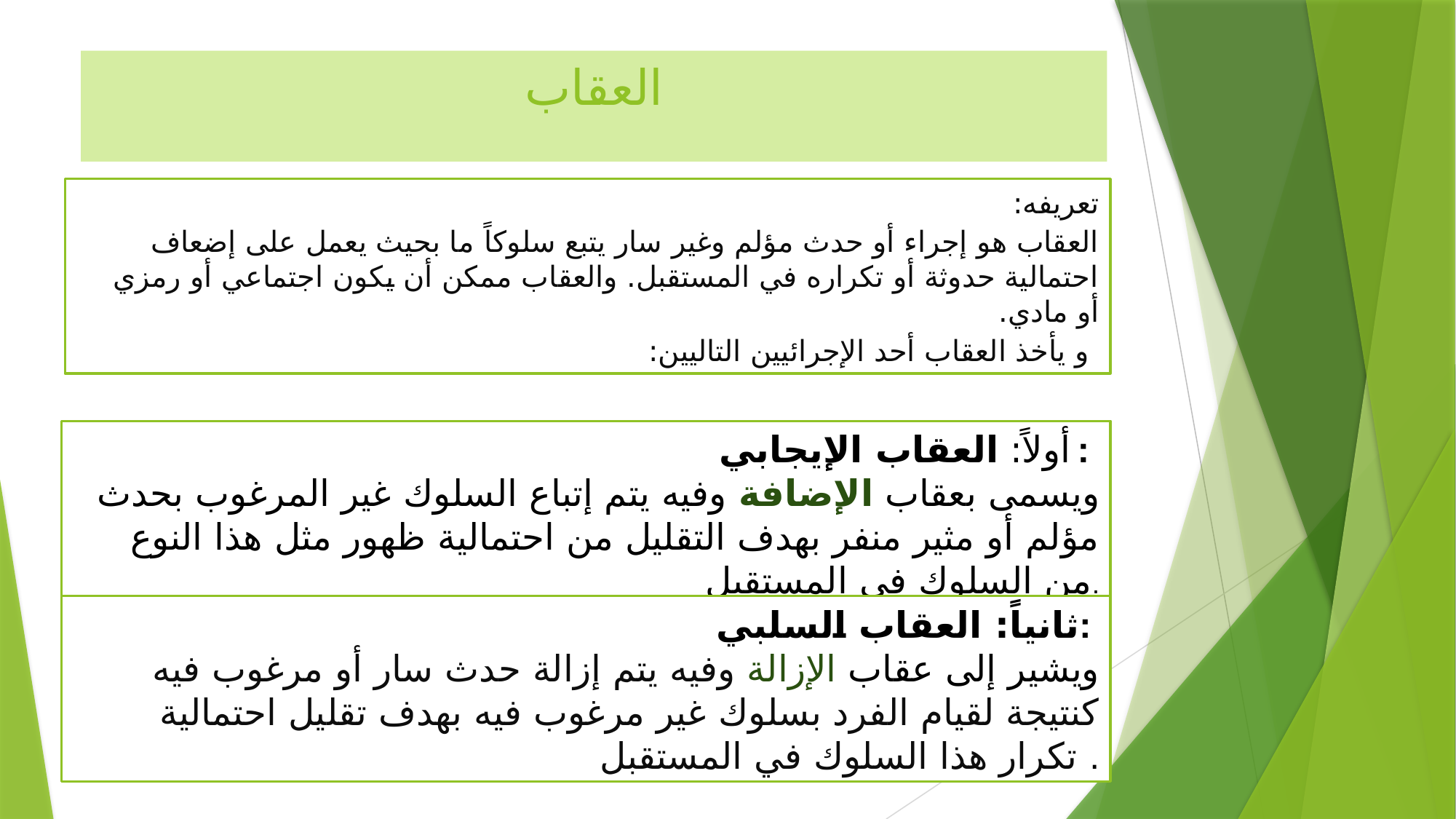

# العقاب
تعريفه:
العقاب هو إجراء أو حدث مؤلم وغير سار يتبع سلوكاً ما بحيث يعمل على إضعاف احتمالية حدوثة أو تكراره في المستقبل. والعقاب ممكن أن يكون اجتماعي أو رمزي  أو مادي.
 و يأخذ العقاب أحد الإجرائيين التاليين:

أولاً: العقاب الإيجابي:
ويسمى بعقاب الإضافة وفيه يتم إتباع السلوك غير المرغوب بحدث مؤلم أو مثير منفر بهدف التقليل من احتمالية ظهور مثل هذا النوع من السلوك في المستقبل.
ثانياً: العقاب السلبي:
ويشير إلى عقاب الإزالة وفيه يتم إزالة حدث سار أو مرغوب فيه كنتيجة لقيام الفرد بسلوك غير مرغوب فيه بهدف تقليل احتمالية تكرار هذا السلوك في المستقبل .